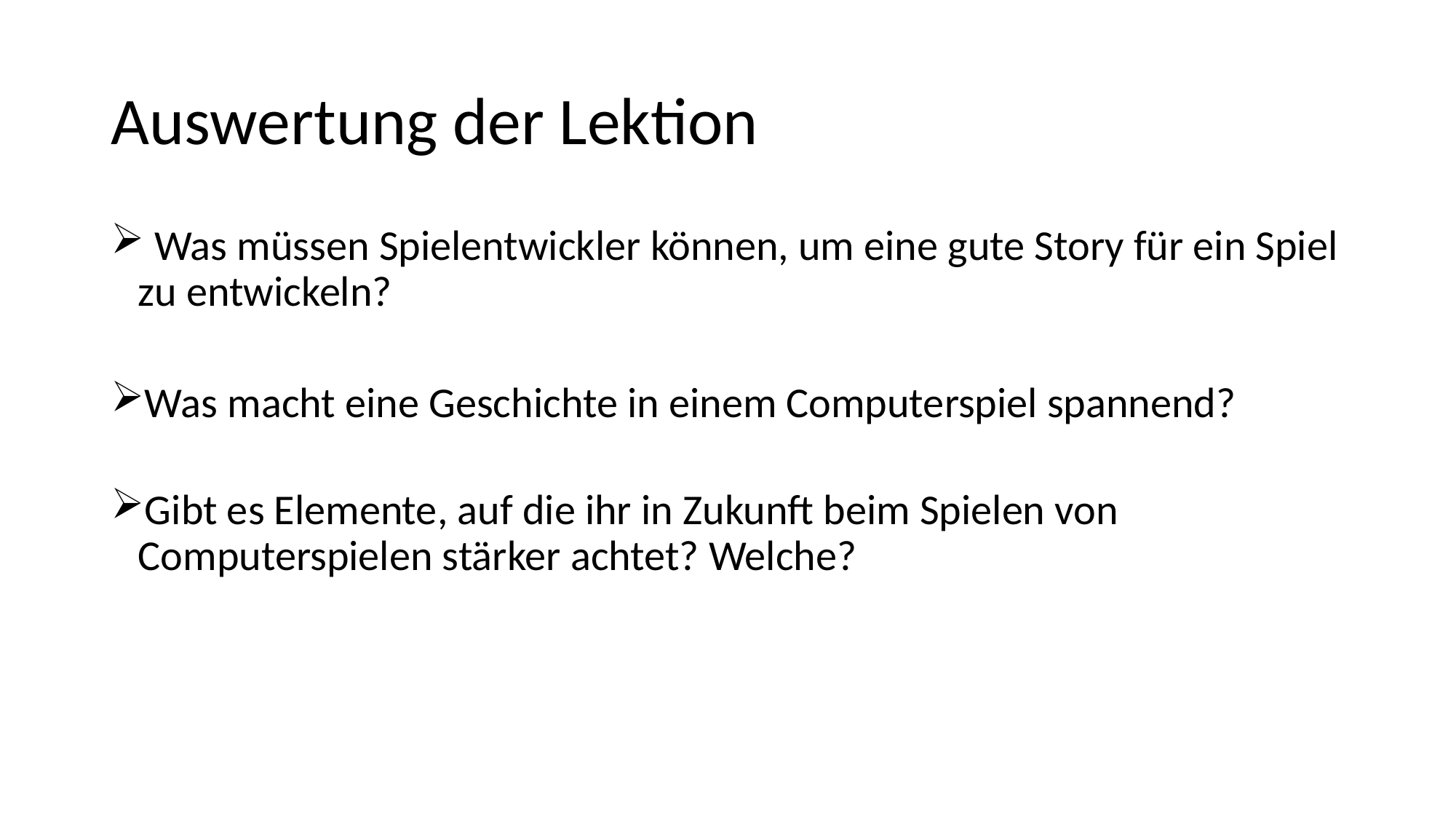

# Auswertung der Lektion
 Was müssen Spielentwickler können, um eine gute Story für ein Spiel zu entwickeln?
Was macht eine Geschichte in einem Computerspiel spannend?
Gibt es Elemente, auf die ihr in Zukunft beim Spielen von Computerspielen stärker achtet? Welche?